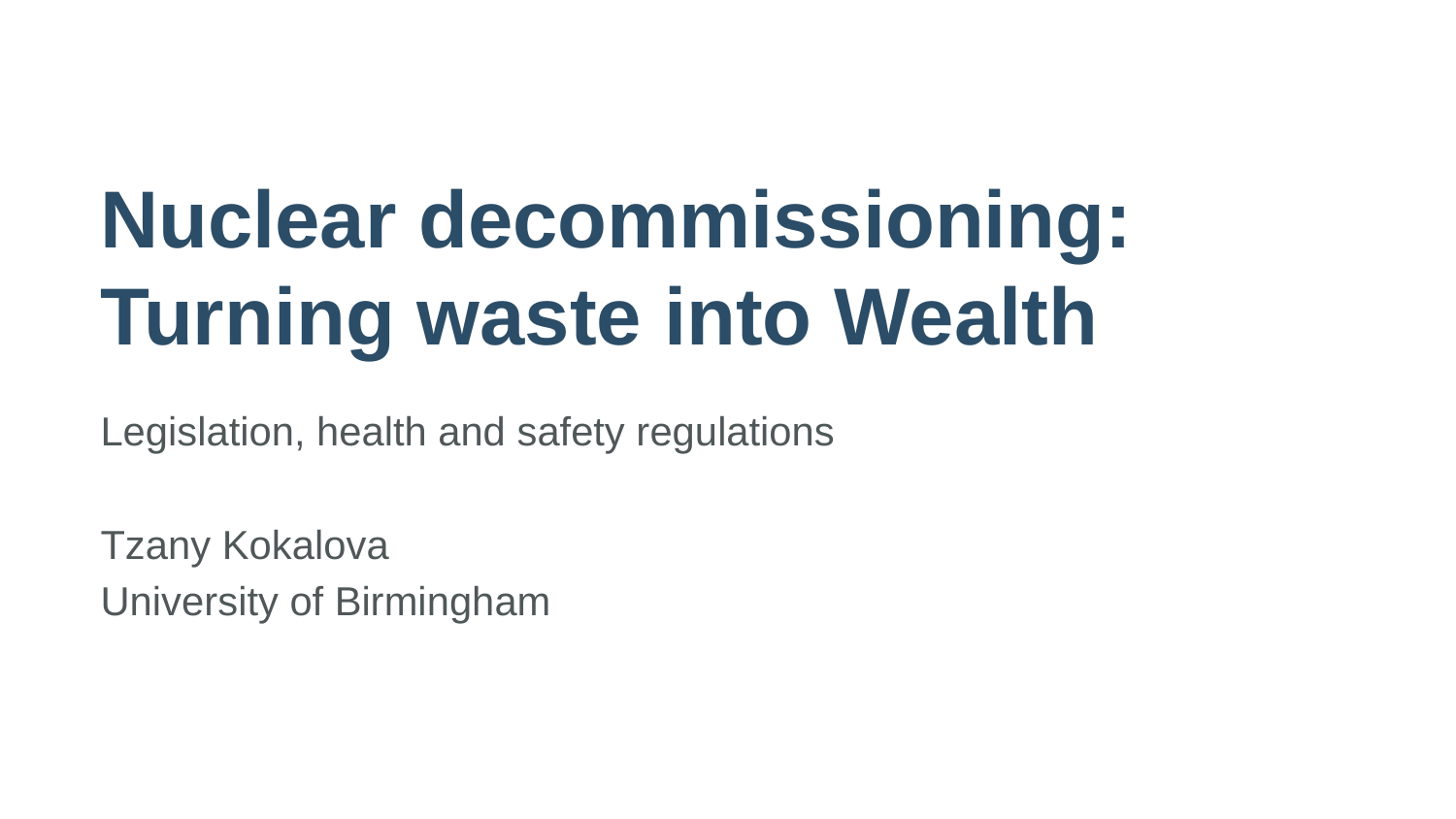

# Nuclear decommissioning: Turning waste into Wealth
Legislation, health and safety regulations

Tzany Kokalova
University of Birmingham